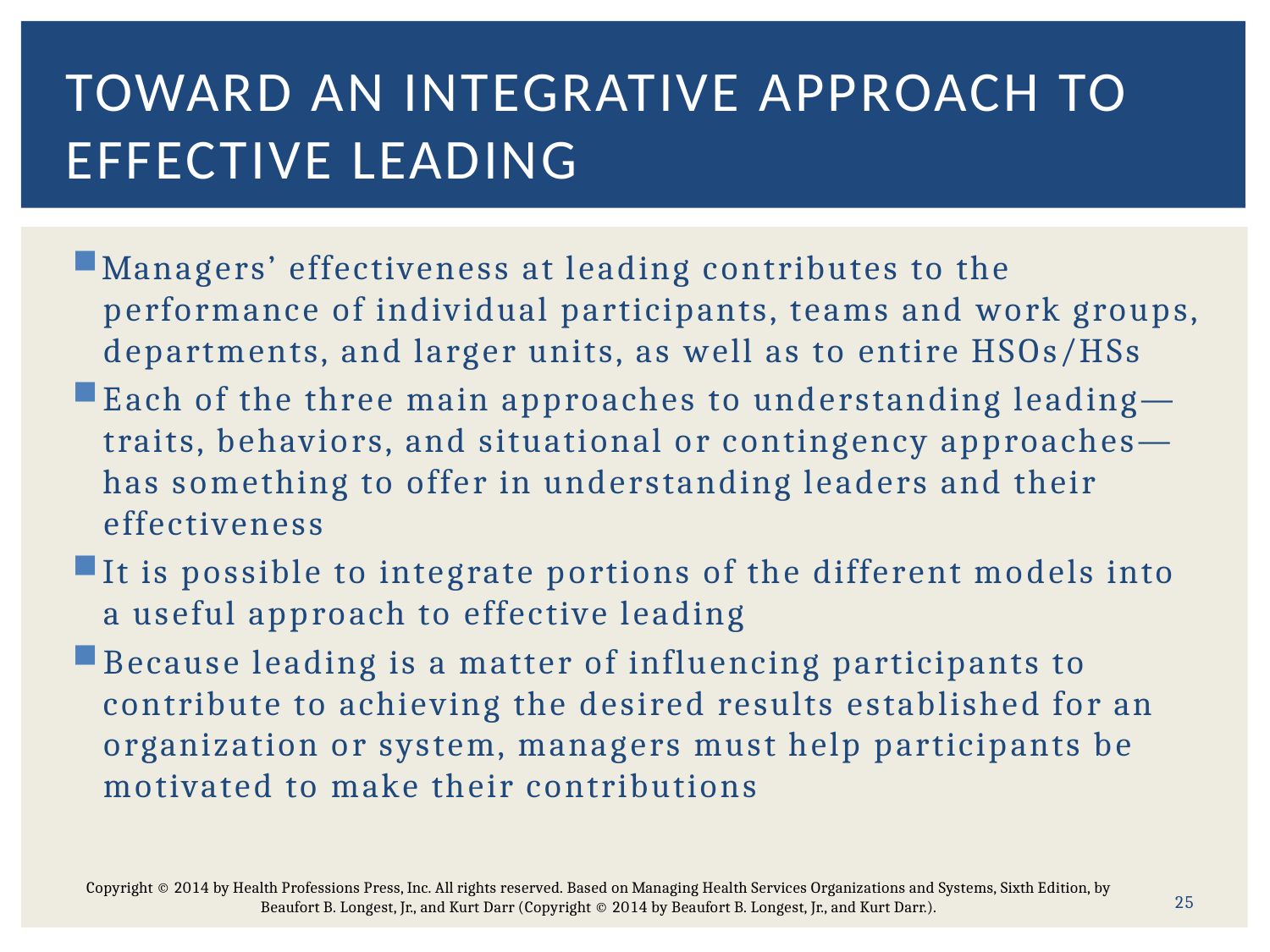

# Toward an Integrative Approach to Effective Leading
Managers’ effectiveness at leading contributes to the performance of individual participants, teams and work groups, departments, and larger units, as well as to entire HSOs/HSs
Each of the three main approaches to understanding leading—traits, behaviors, and situational or contingency approaches—has something to offer in understanding leaders and their effectiveness
It is possible to integrate portions of the different models into a useful approach to effective leading
Because leading is a matter of influencing participants to contribute to achieving the desired results established for an organization or system, managers must help participants be motivated to make their contributions
25